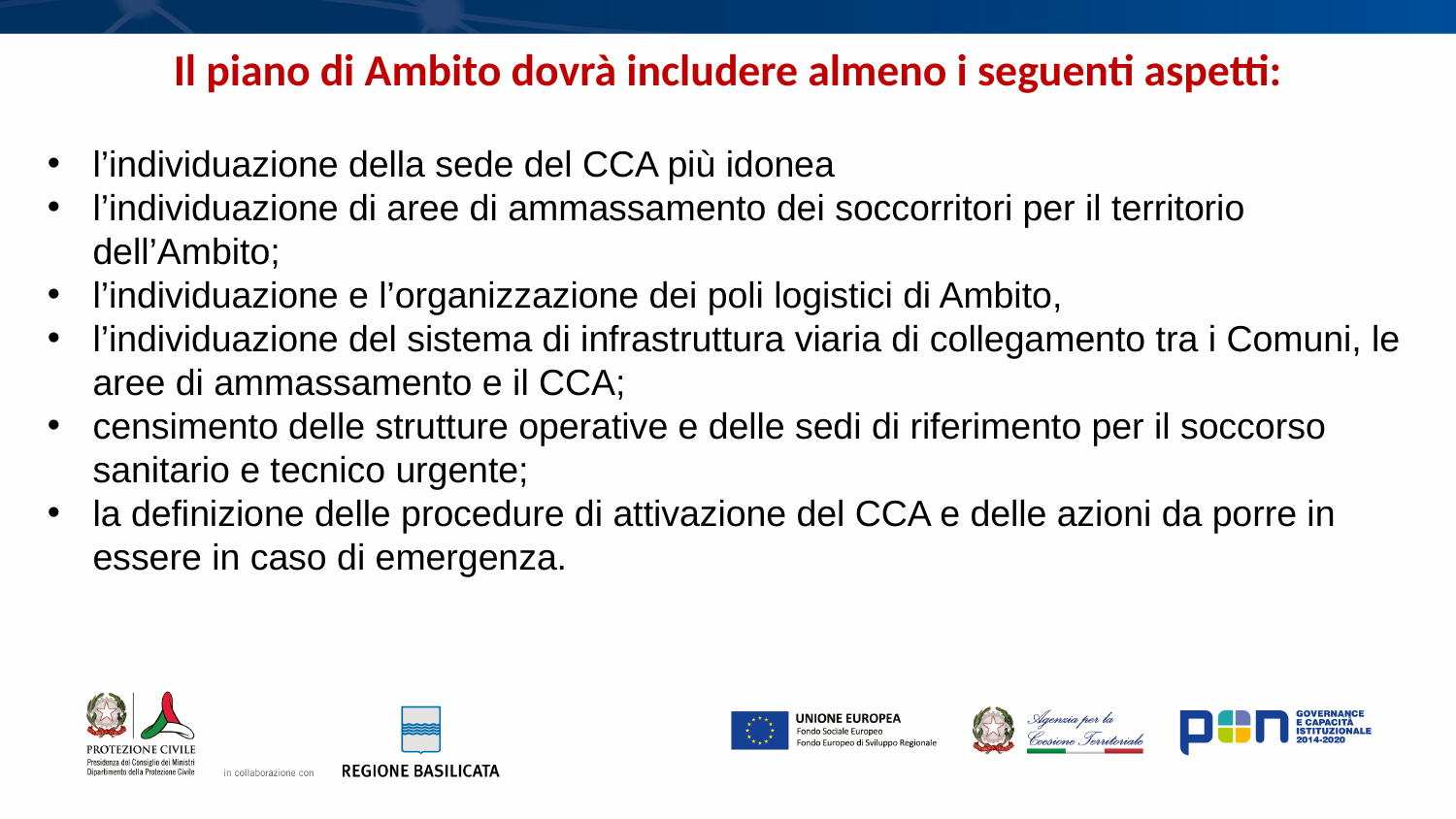

Il piano di Ambito dovrà includere almeno i seguenti aspetti:
l’individuazione della sede del CCA più idonea
l’individuazione di aree di ammassamento dei soccorritori per il territorio dell’Ambito;
l’individuazione e l’organizzazione dei poli logistici di Ambito,
l’individuazione del sistema di infrastruttura viaria di collegamento tra i Comuni, le aree di ammassamento e il CCA;
censimento delle strutture operative e delle sedi di riferimento per il soccorso sanitario e tecnico urgente;
la definizione delle procedure di attivazione del CCA e delle azioni da porre in essere in caso di emergenza.